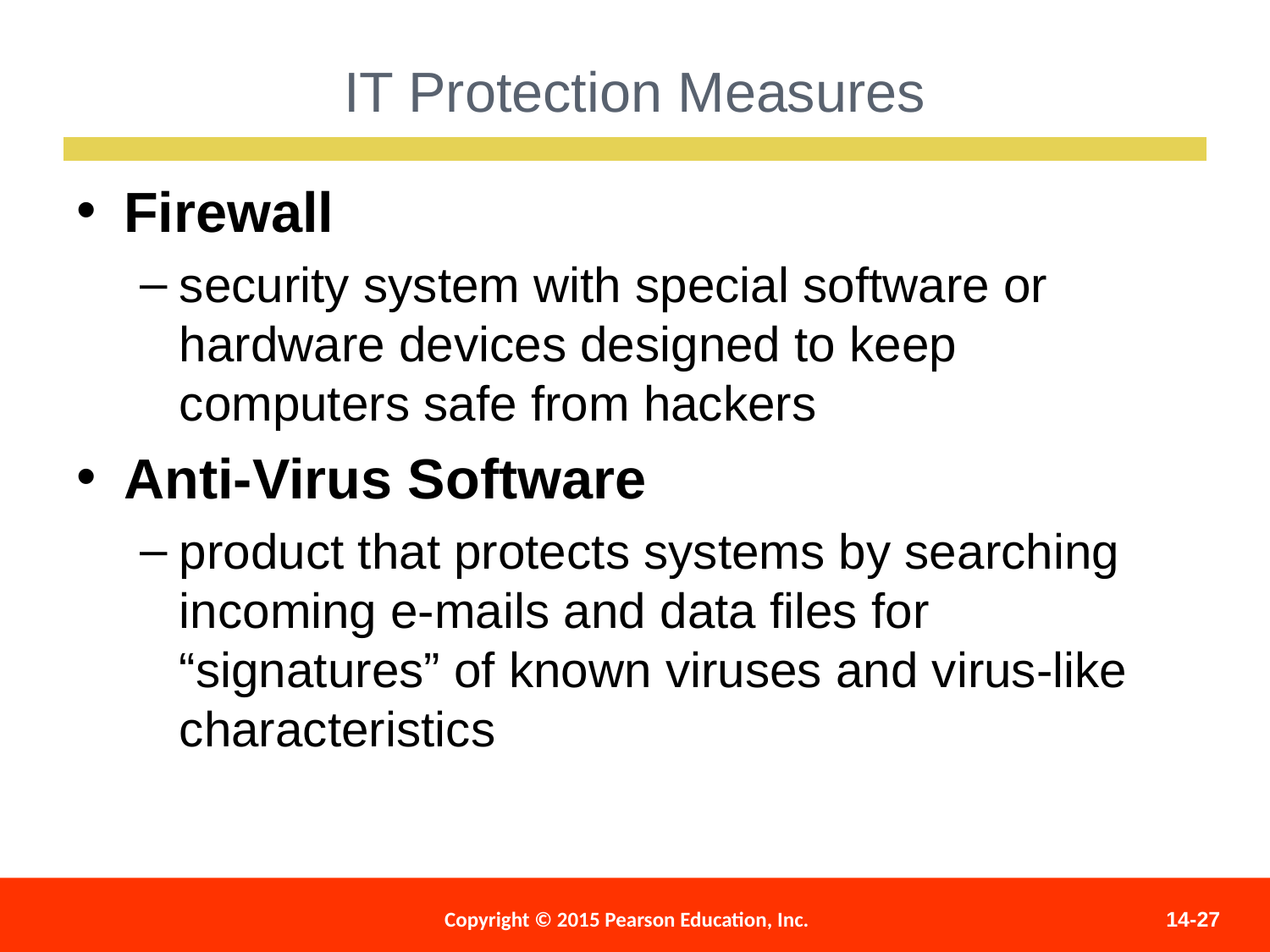

IT Protection Measures
Firewall
security system with special software or hardware devices designed to keep computers safe from hackers
Anti-Virus Software
product that protects systems by searching incoming e-mails and data files for “signatures” of known viruses and virus-like characteristics